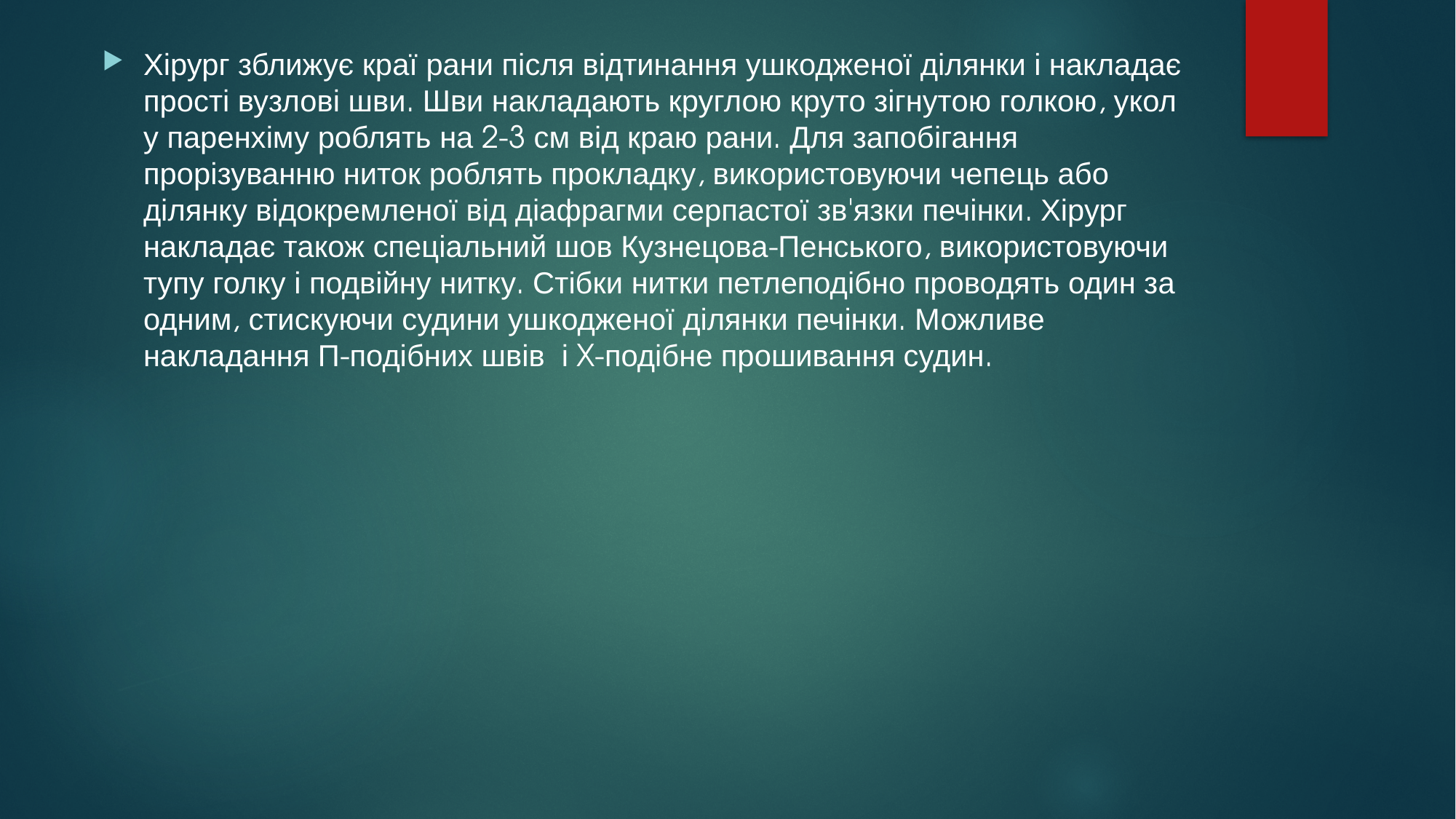

Хірург зближує краї рани після відтинання ушкодженої ділянки і накладає прості вузлові шви. Шви накладають круглою круто зігнутою голкою, укол у паренхіму роблять на 2-3 см від краю рани. Для запобігання прорізуванню ниток роблять прокладку, використовуючи чепець або ділянку відокремленої від діафрагми серпастої зв'язки печінки. Хірург накладає також спеціальний шов Кузнецова-Пенського, використовуючи тупу голку і подвійну нитку. Стібки нитки петлеподібно проводять один за одним, стискуючи судини ушкодженої ділянки печінки. Можливе накладання П-подібних швів  і X-подібне прошивання судин.